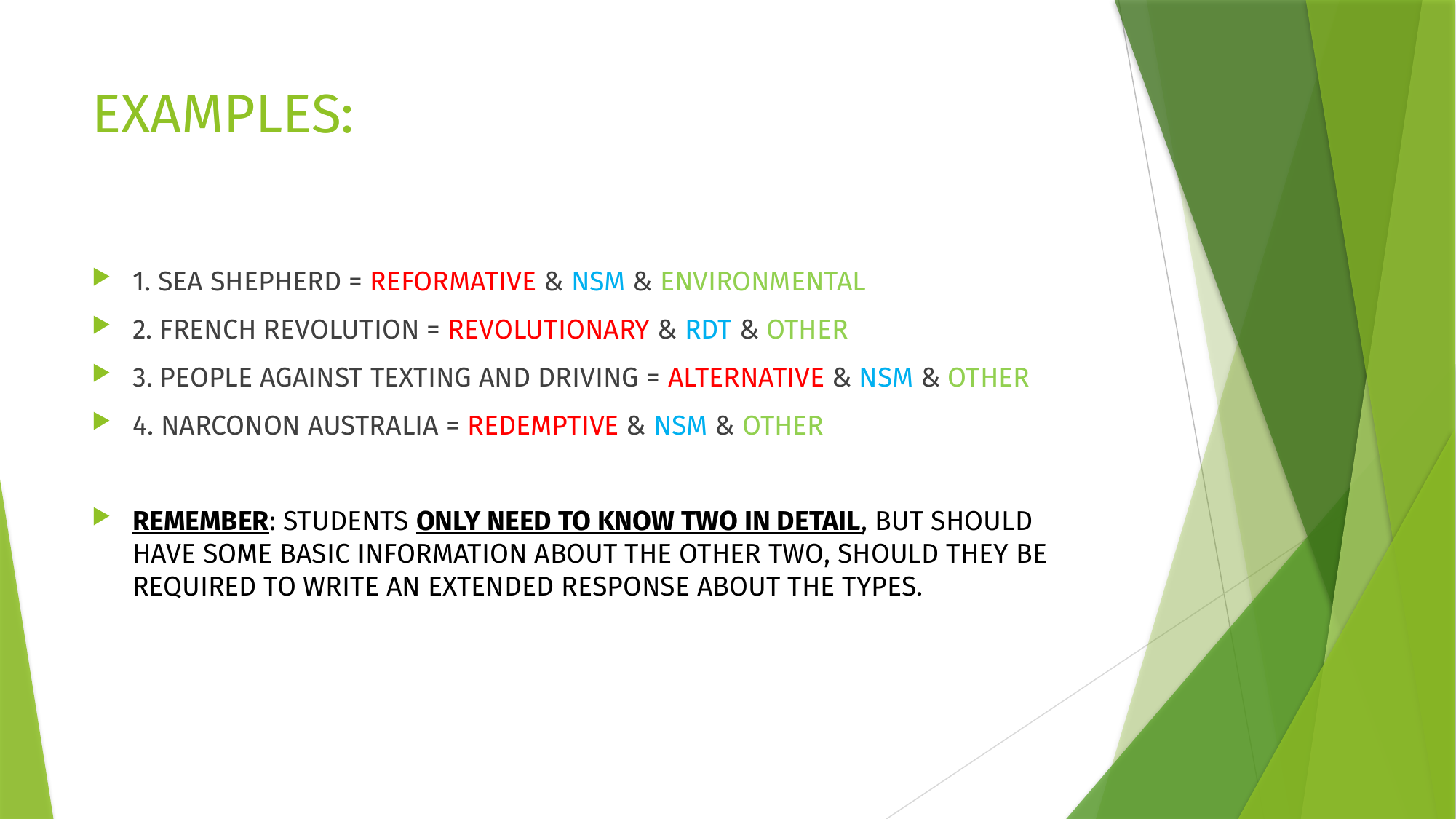

# EXAMPLES:
1. SEA SHEPHERD = REFORMATIVE & NSM & ENVIRONMENTAL
2. FRENCH REVOLUTION = REVOLUTIONARY & RDT & OTHER
3. PEOPLE AGAINST TEXTING AND DRIVING = ALTERNATIVE & NSM & OTHER
4. NARCONON AUSTRALIA = REDEMPTIVE & NSM & OTHER

REMEMBER: STUDENTS ONLY NEED TO KNOW TWO IN DETAIL, BUT SHOULD HAVE SOME BASIC INFORMATION ABOUT THE OTHER TWO, SHOULD THEY BE REQUIRED TO WRITE AN EXTENDED RESPONSE ABOUT THE TYPES.